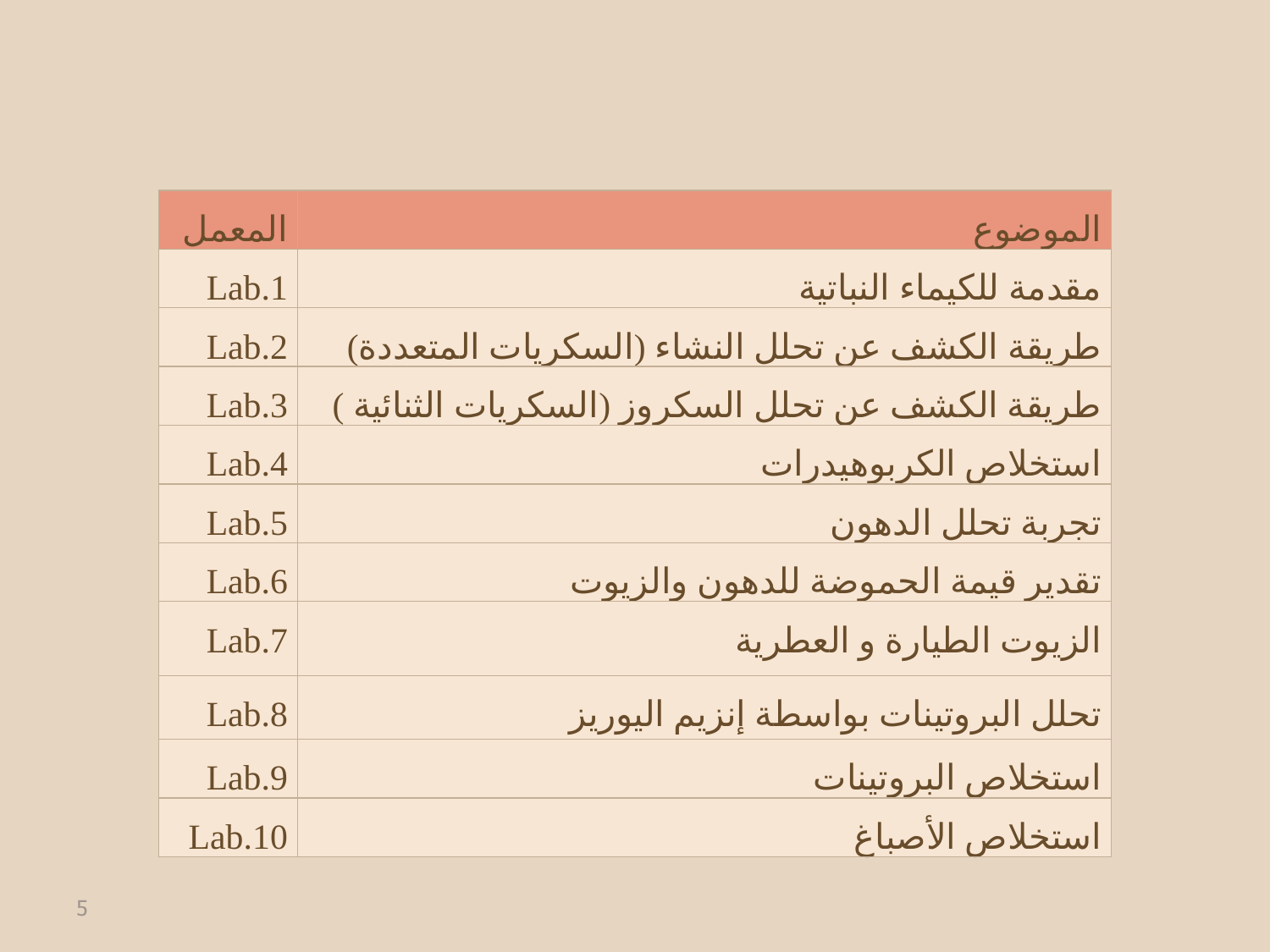

#
| المعمل | الموضوع |
| --- | --- |
| Lab.1 | مقدمة للكيماء النباتية |
| Lab.2 | طريقة الكشف عن تحلل النشاء (السكريات المتعددة) |
| Lab.3 | طريقة الكشف عن تحلل السكروز (السكريات الثنائية ) |
| Lab.4 | استخلاص الكربوهيدرات |
| Lab.5 | تجربة تحلل الدهون |
| Lab.6 | تقدير قيمة الحموضة للدهون والزيوت |
| Lab.7 | الزيوت الطيارة و العطرية |
| Lab.8 | تحلل البروتينات بواسطة إنزيم اليوريز |
| Lab.9 | استخلاص البروتينات |
| Lab.10 | استخلاص الأصباغ |
5